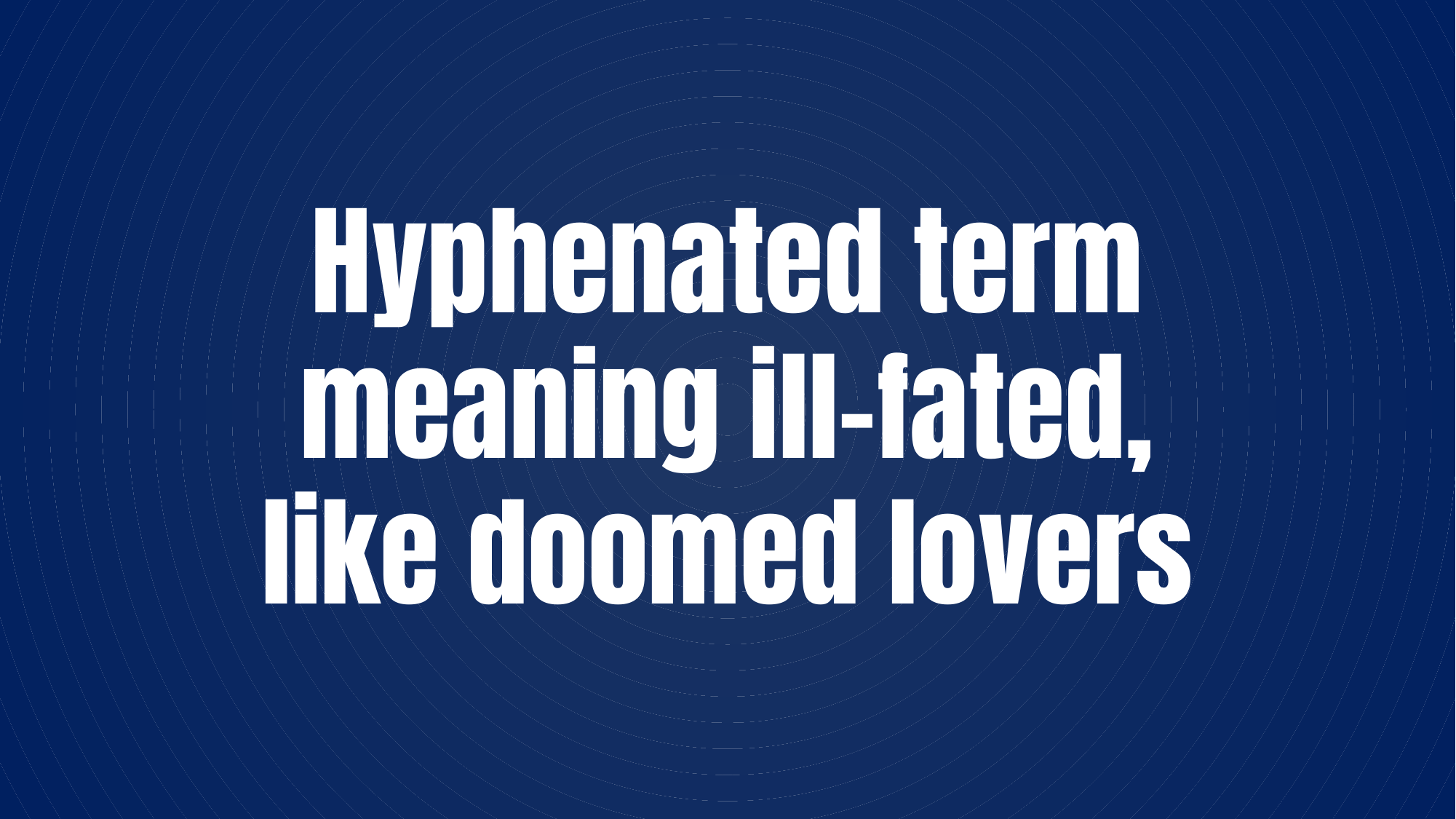

Hyphenated term
meaning ill-fated,
like doomed lovers